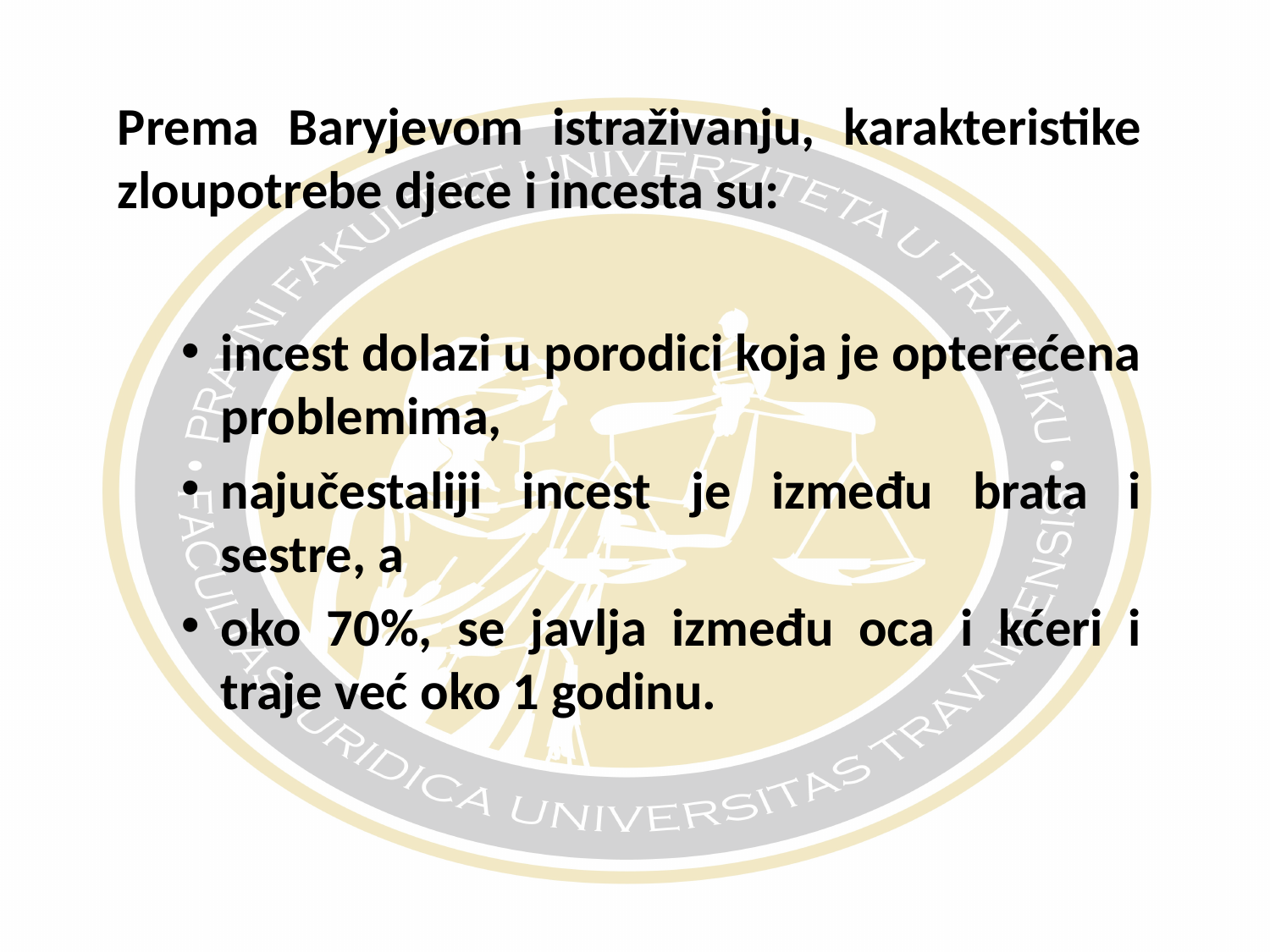

Prema Baryjevom istraživanju, karakteristike zloupotrebe djece i incesta su:

incest dolazi u porodici koja je opterećena problemima,
najučestaliji incest je između brata i sestre, a
oko 70%, se javlja između oca i kćeri i traje već oko 1 godinu.